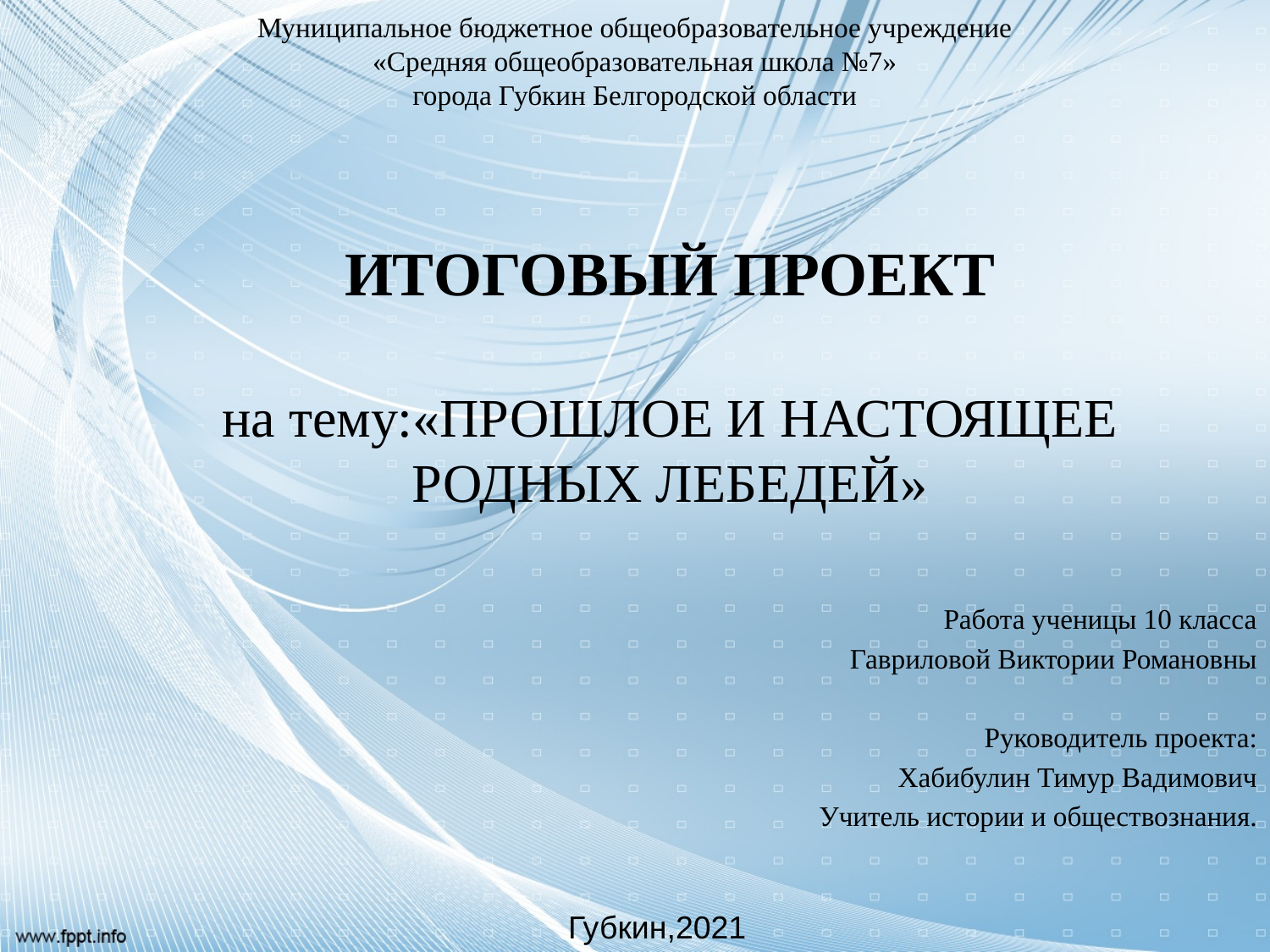

Муниципальное бюджетное общеобразовательное учреждение
«Средняя общеобразовательная школа №7»
города Губкин Белгородской области

 
ИТОГОВЫЙ ПРОЕКТ
 
на тему:«ПРОШЛОЕ И НАСТОЯЩЕЕ
РОДНЫХ ЛЕБЕДЕЙ»
Работа ученицы 10 класса
Гавриловой Виктории Романовны

Руководитель проекта:
Хабибулин Тимур Вадимович
Учитель истории и обществознания.

Губкин,2021